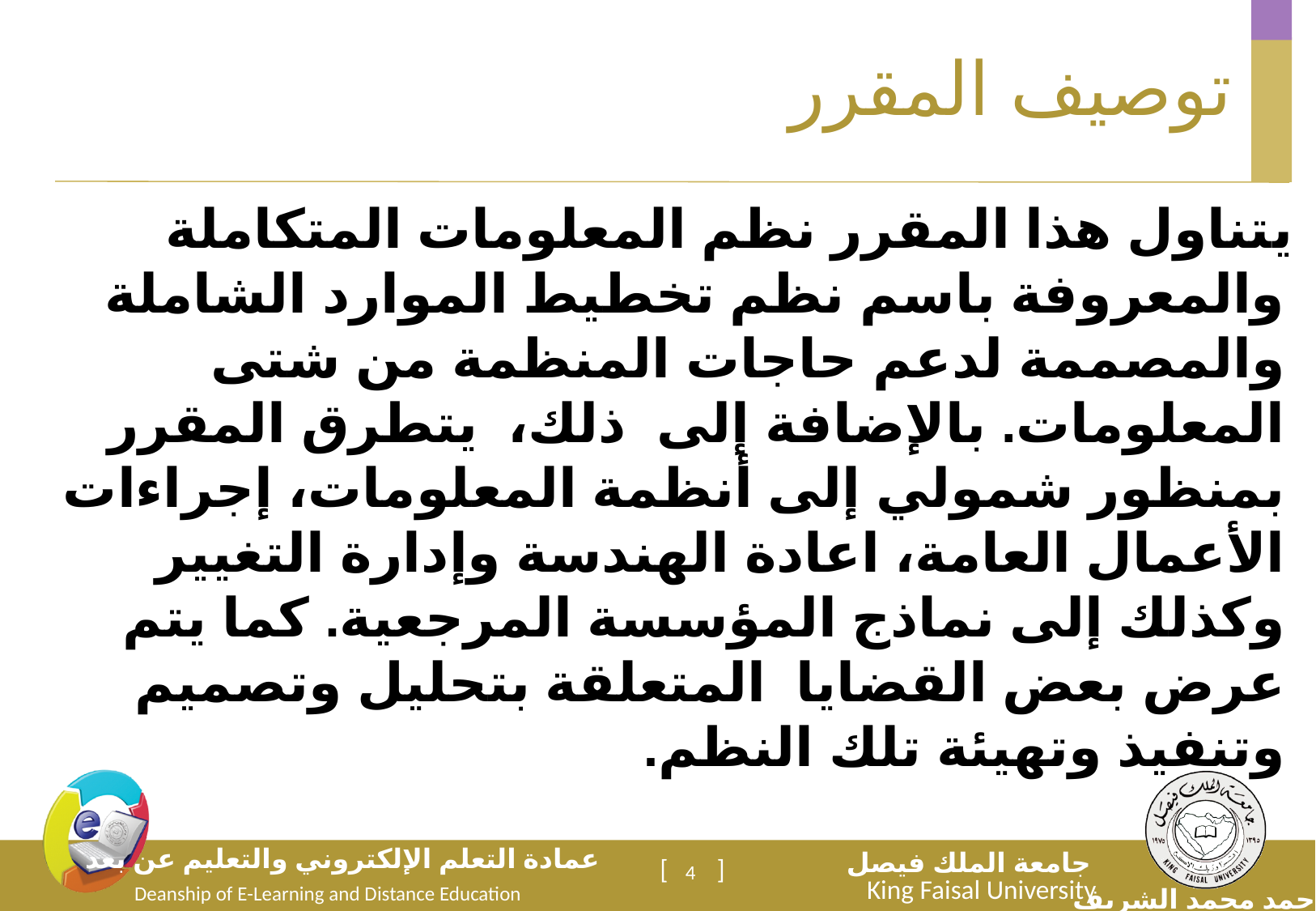

4
# توصيف المقرر
يتناول هذا المقرر نظم المعلومات المتكاملة والمعروفة باسم نظم تخطيط الموارد الشاملة والمصممة لدعم حاجات المنظمة من شتى المعلومات. بالإضافة إلى  ذلك،  يتطرق المقرر بمنظور شمولي إلى أنظمة المعلومات، إجراءات  الأعمال العامة، اعادة الهندسة وإدارة التغيير وكذلك إلى نماذج المؤسسة المرجعية. كما يتم عرض بعض القضايا  المتعلقة بتحليل وتصميم وتنفيذ وتهيئة تلك النظم.